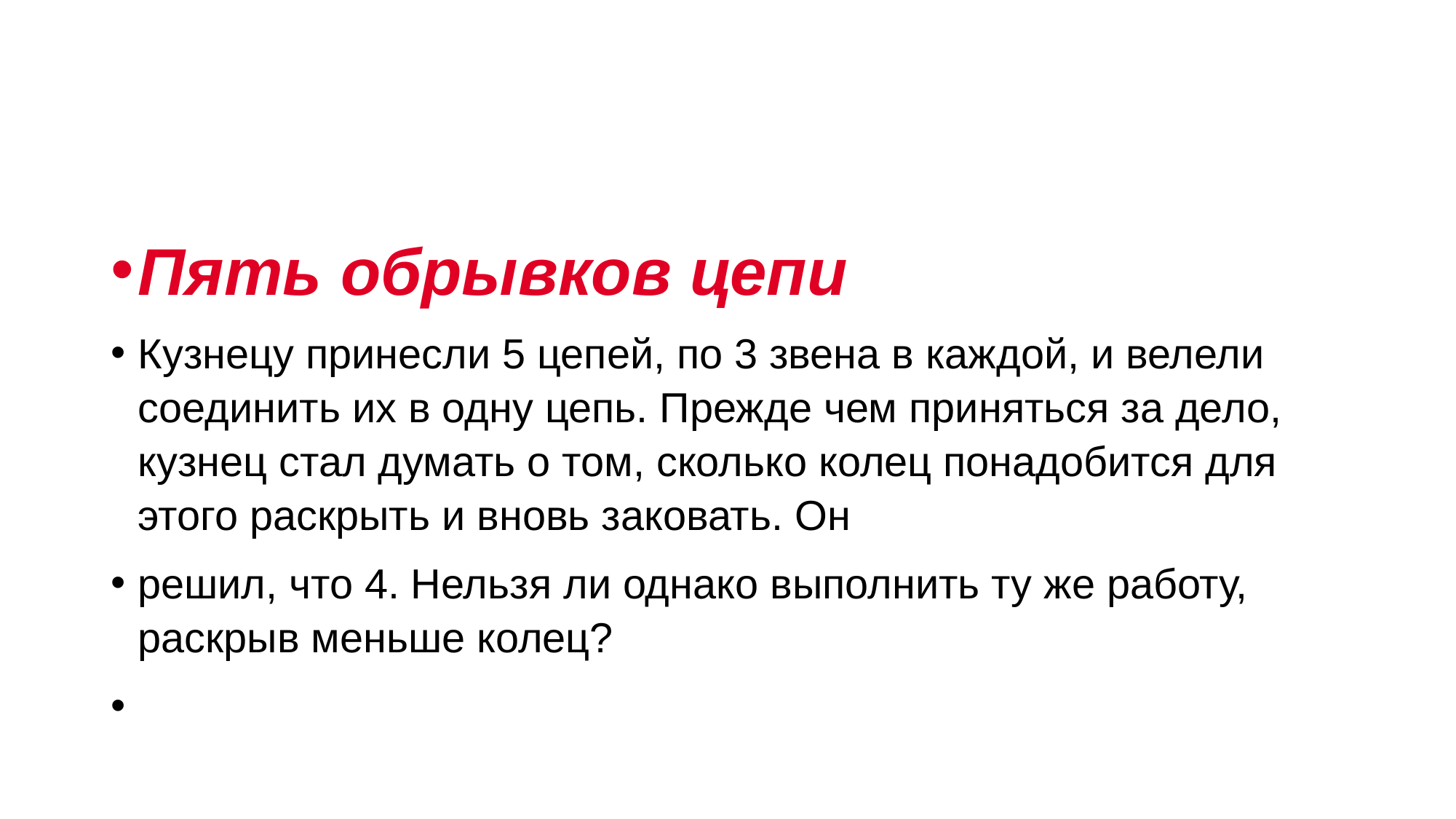

#
Пять обрывков цепи
Кузнецу принесли 5 цепей, по 3 звена в каждой, и велели соединить их в одну цепь. Прежде чем приняться за дело, кузнец стал думать о том, сколько колец понадобится для этого раскрыть и вновь заковать. Он
решил, что 4. Нельзя ли однако выполнить ту же работу, раскрыв меньше колец?